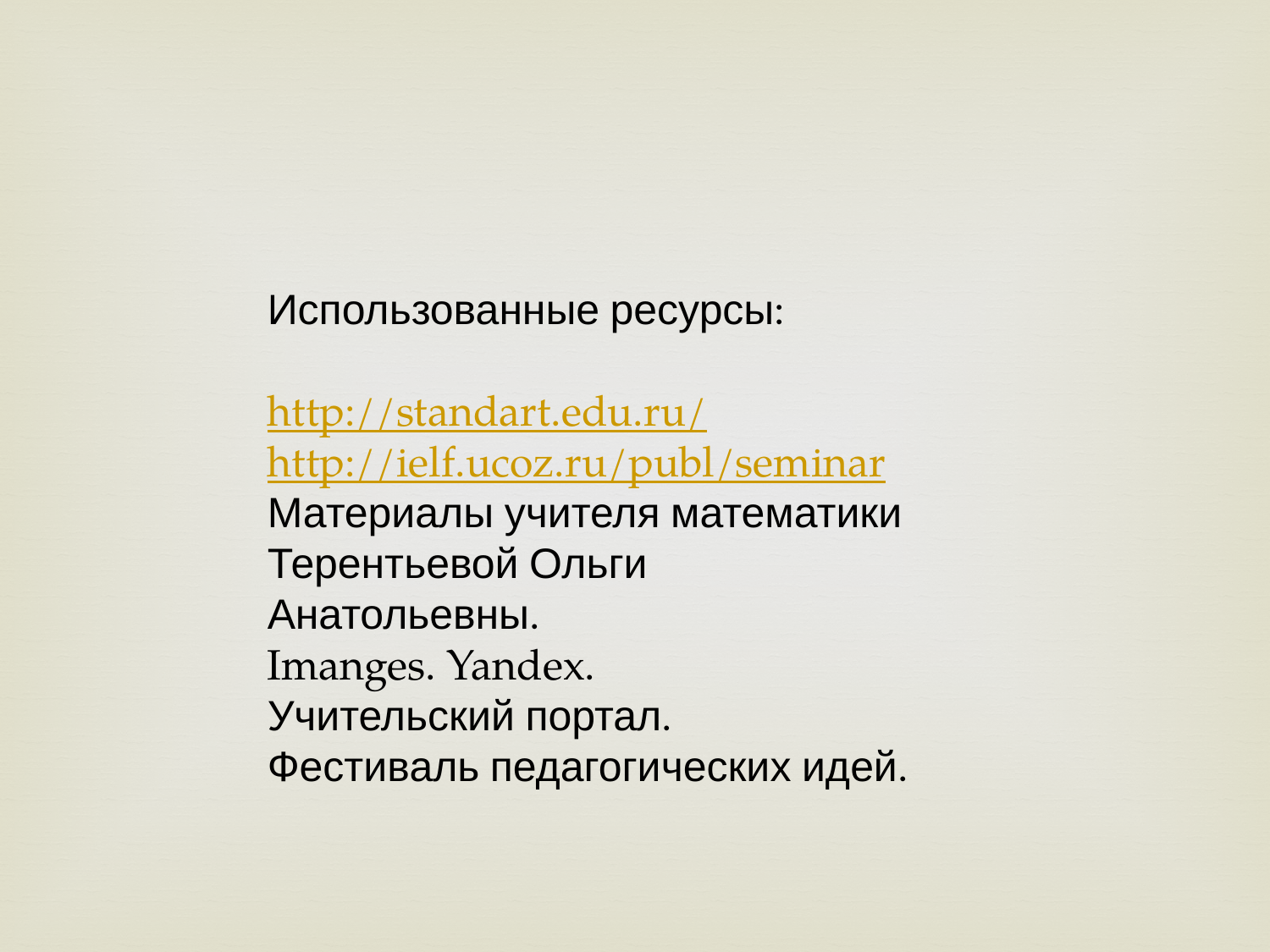

Использованные ресурсы:
                              http://standart.edu.ru/
http://ielf.ucoz.ru/publ/seminar
Материалы учителя математики Терентьевой Ольги Анатольевны.
Imanges. Yandex.
Учительский портал.
Фестиваль педагогических идей.